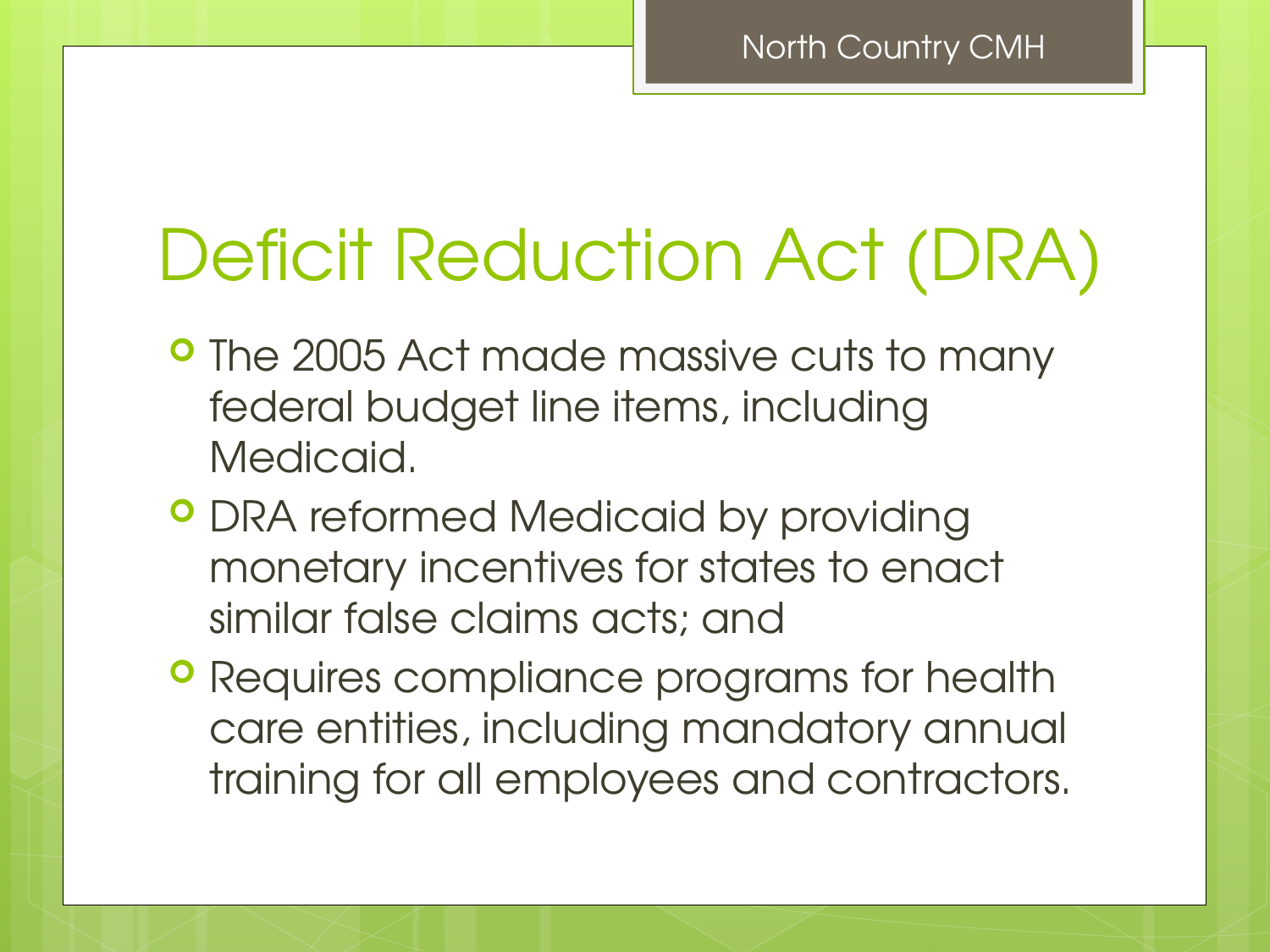

# Deficit Reduction Act (DRA)
The 2005 Act made massive cuts to many federal budget line items, including Medicaid.
DRA reformed Medicaid by providing monetary incentives for states to enact similar false claims acts; and
Requires compliance programs for health care entities, including mandatory annual training for all employees and contractors.